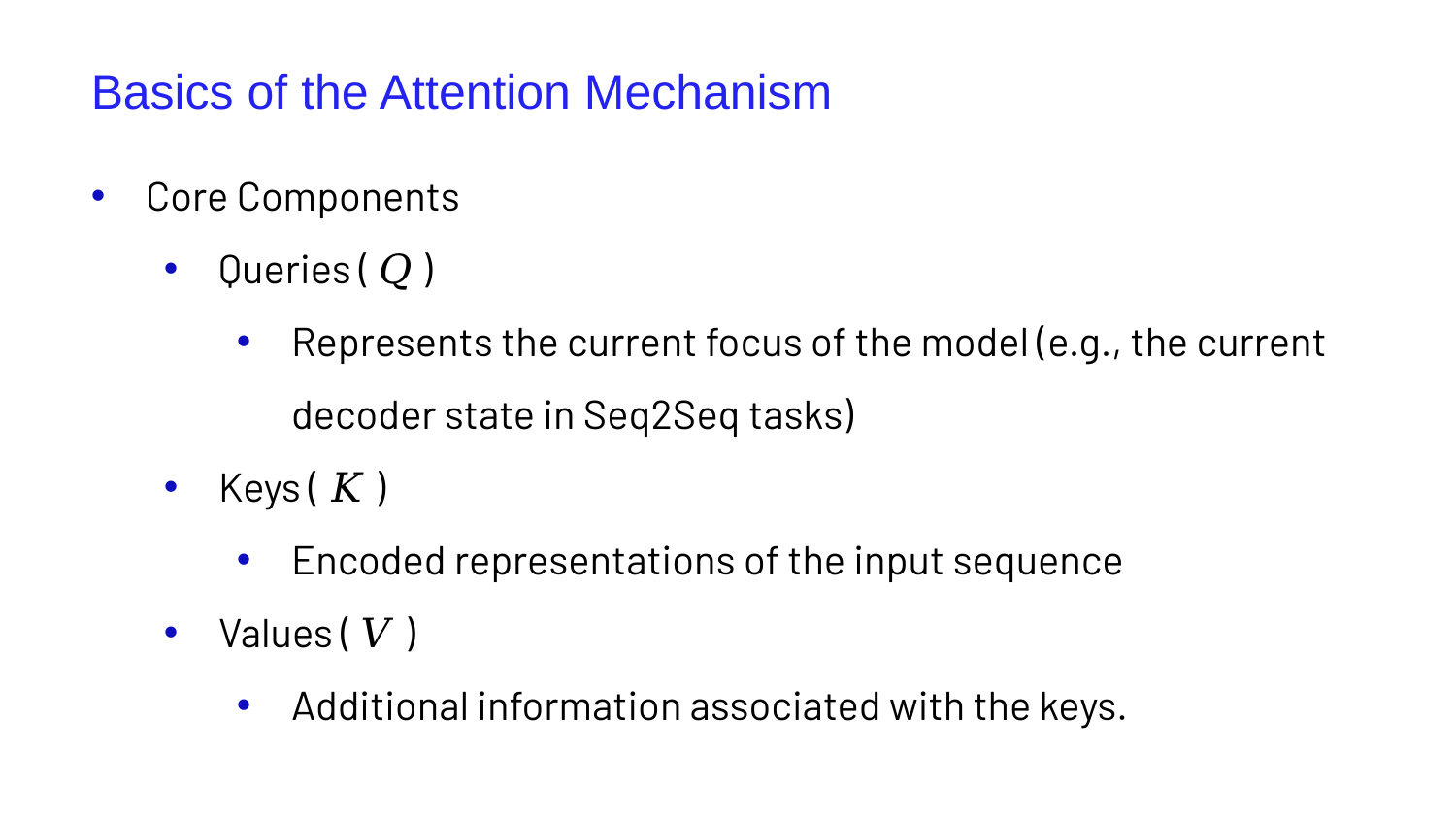

Basics of the Attention Mechanism
Core Components
Queries ( 𝑄 )
Represents the current focus of the model (e.g., the current decoder state in Seq2Seq tasks)
Keys ( 𝐾 )
Encoded representations of the input sequence
Values ( 𝑉 )
Additional information associated with the keys.